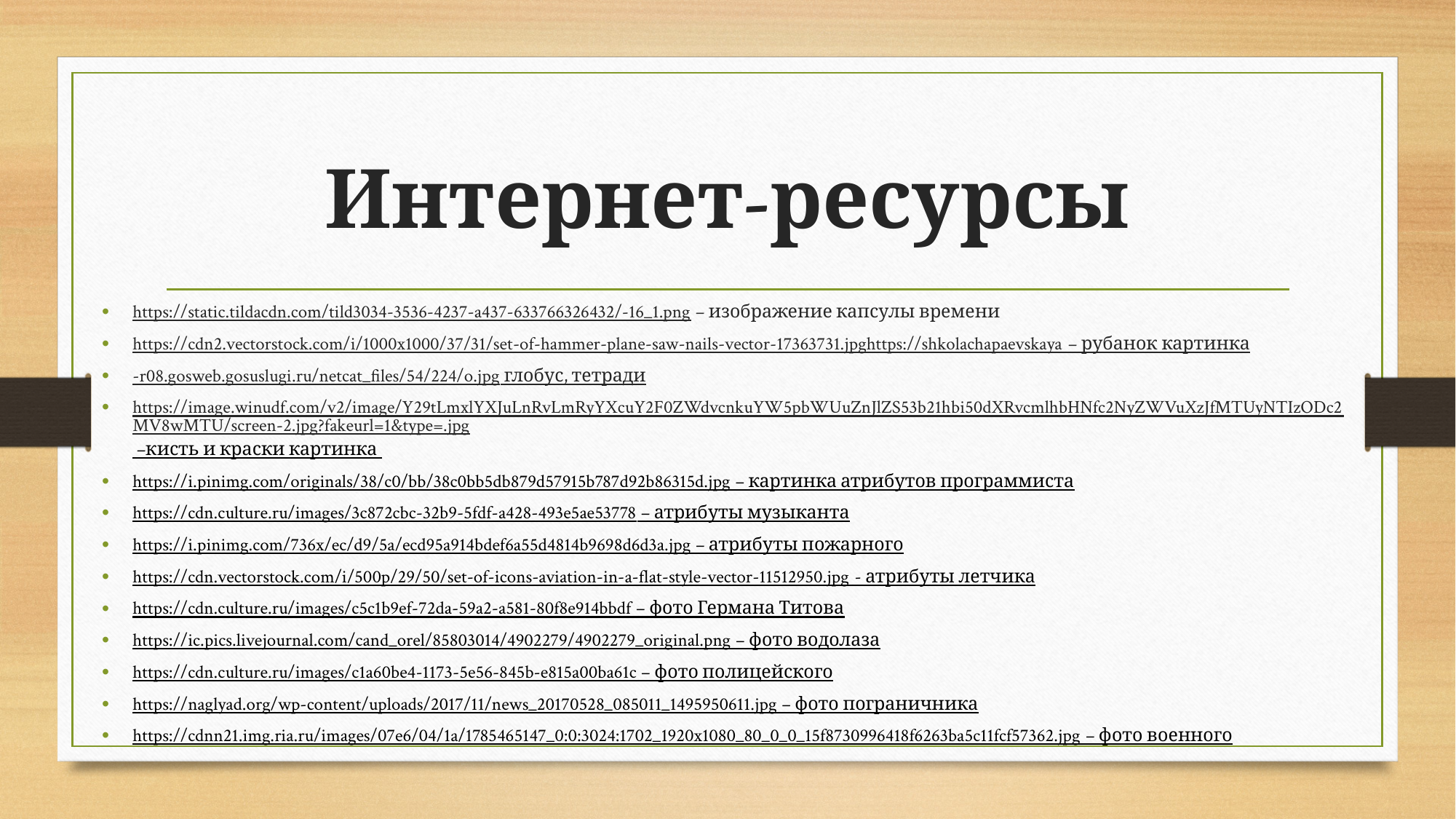

# Интернет-ресурсы
https://static.tildacdn.com/tild3034-3536-4237-a437-633766326432/-16_1.png – изображение капсулы времени
https://cdn2.vectorstock.com/i/1000x1000/37/31/set-of-hammer-plane-saw-nails-vector-17363731.jpghttps://shkolachapaevskaya – рубанок картинка
-r08.gosweb.gosuslugi.ru/netcat_files/54/224/o.jpg глобус, тетради
https://image.winudf.com/v2/image/Y29tLmxlYXJuLnRvLmRyYXcuY2F0ZWdvcnkuYW5pbWUuZnJlZS53b21hbi50dXRvcmlhbHNfc2NyZWVuXzJfMTUyNTIzODc2MV8wMTU/screen-2.jpg?fakeurl=1&type=.jpg –кисть и краски картинка
https://i.pinimg.com/originals/38/c0/bb/38c0bb5db879d57915b787d92b86315d.jpg – картинка атрибутов программиста
https://cdn.culture.ru/images/3c872cbc-32b9-5fdf-a428-493e5ae53778 – атрибуты музыканта
https://i.pinimg.com/736x/ec/d9/5a/ecd95a914bdef6a55d4814b9698d6d3a.jpg – атрибуты пожарного
https://cdn.vectorstock.com/i/500p/29/50/set-of-icons-aviation-in-a-flat-style-vector-11512950.jpg - атрибуты летчика
https://cdn.culture.ru/images/c5c1b9ef-72da-59a2-a581-80f8e914bbdf – фото Германа Титова
https://ic.pics.livejournal.com/cand_orel/85803014/4902279/4902279_original.png – фото водолаза
https://cdn.culture.ru/images/c1a60be4-1173-5e56-845b-e815a00ba61c – фото полицейского
https://naglyad.org/wp-content/uploads/2017/11/news_20170528_085011_1495950611.jpg – фото пограничника
https://cdnn21.img.ria.ru/images/07e6/04/1a/1785465147_0:0:3024:1702_1920x1080_80_0_0_15f8730996418f6263ba5c11fcf57362.jpg – фото военного